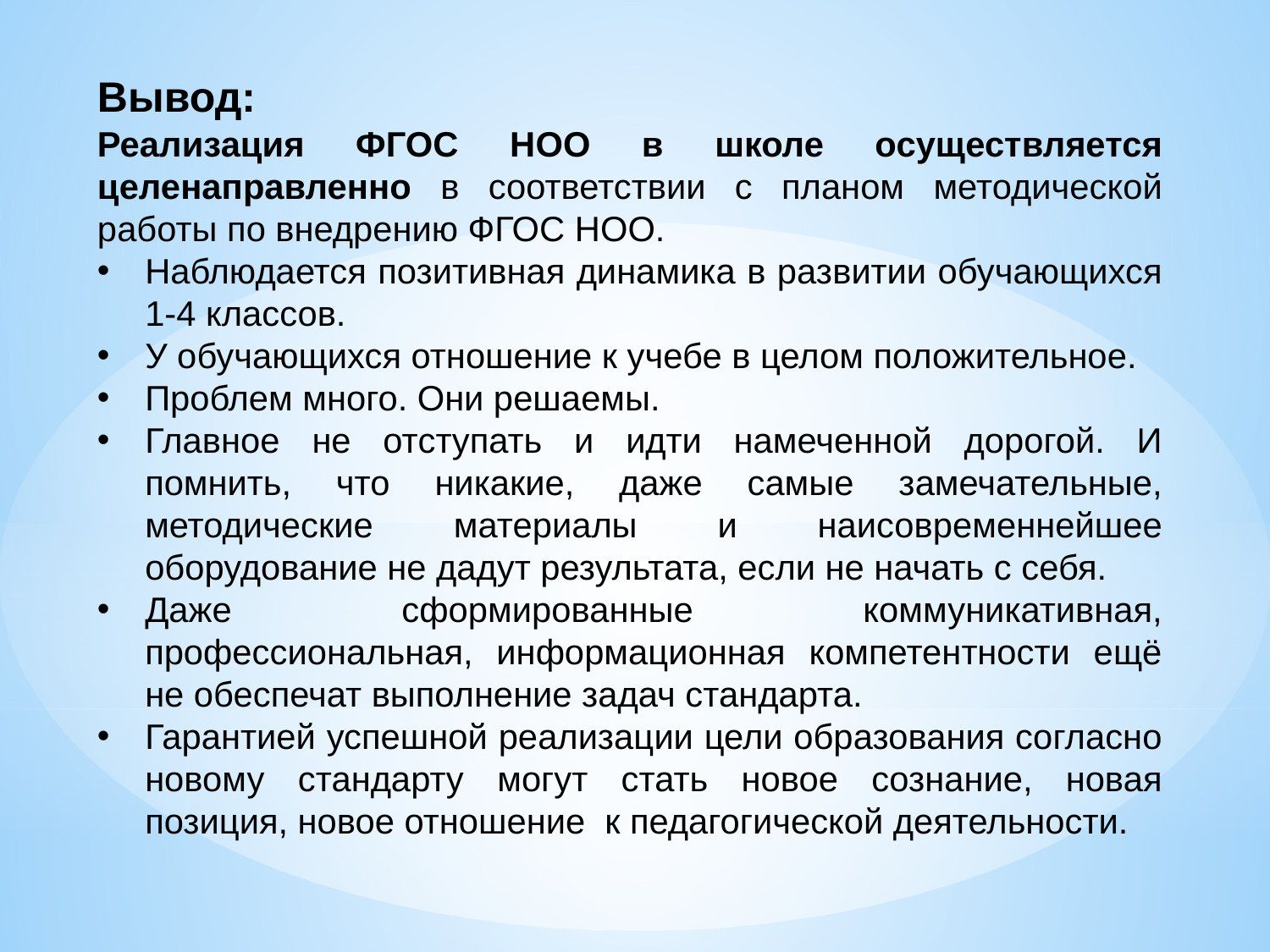

Вывод:
Реализация ФГОС НОО в школе осуществляется целенаправленно в соответствии с планом методической работы по внедрению ФГОС НОО.
Наблюдается позитивная динамика в развитии обучающихся 1-4 классов.
У обучающихся отношение к учебе в целом положительное.
Проблем много. Они решаемы.
Главное не отступать и идти намеченной дорогой. И помнить, что никакие, даже самые замечательные, методические материалы и наисовременнейшее оборудование не дадут результата, если не начать с себя.
Даже сформированные коммуникативная, профессиональная, информационная компетентности ещё не обеспечат выполнение задач стандарта.
Гарантией успешной реализации цели образования согласно новому стандарту могут стать новое сознание, новая позиция, новое отношение  к педагогической деятельности.